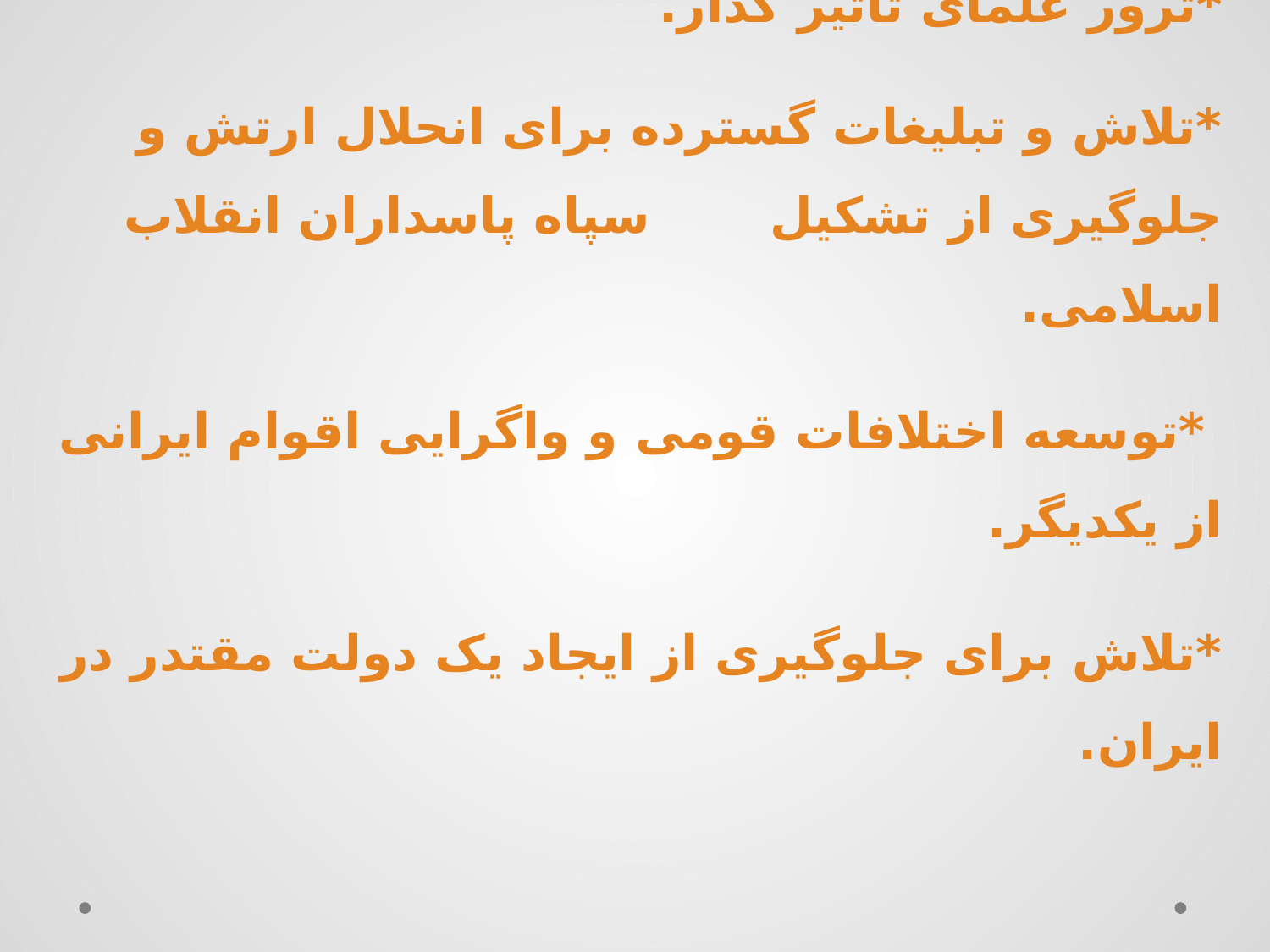

# برجسته ترین شاخصه های وضعیت سیاسی ایران: *ترور علمای تأثیر گذار. *تلاش و تبلیغات گسترده برای انحلال ارتش و جلوگیری از تشکیل       سپاه پاسداران انقلاب اسلامی. *توسعه اختلافات قومی و واگرایی اقوام ایرانی از یکدیگر. *تلاش برای جلوگیری از ایجاد یک دولت مقتدر در ایران.